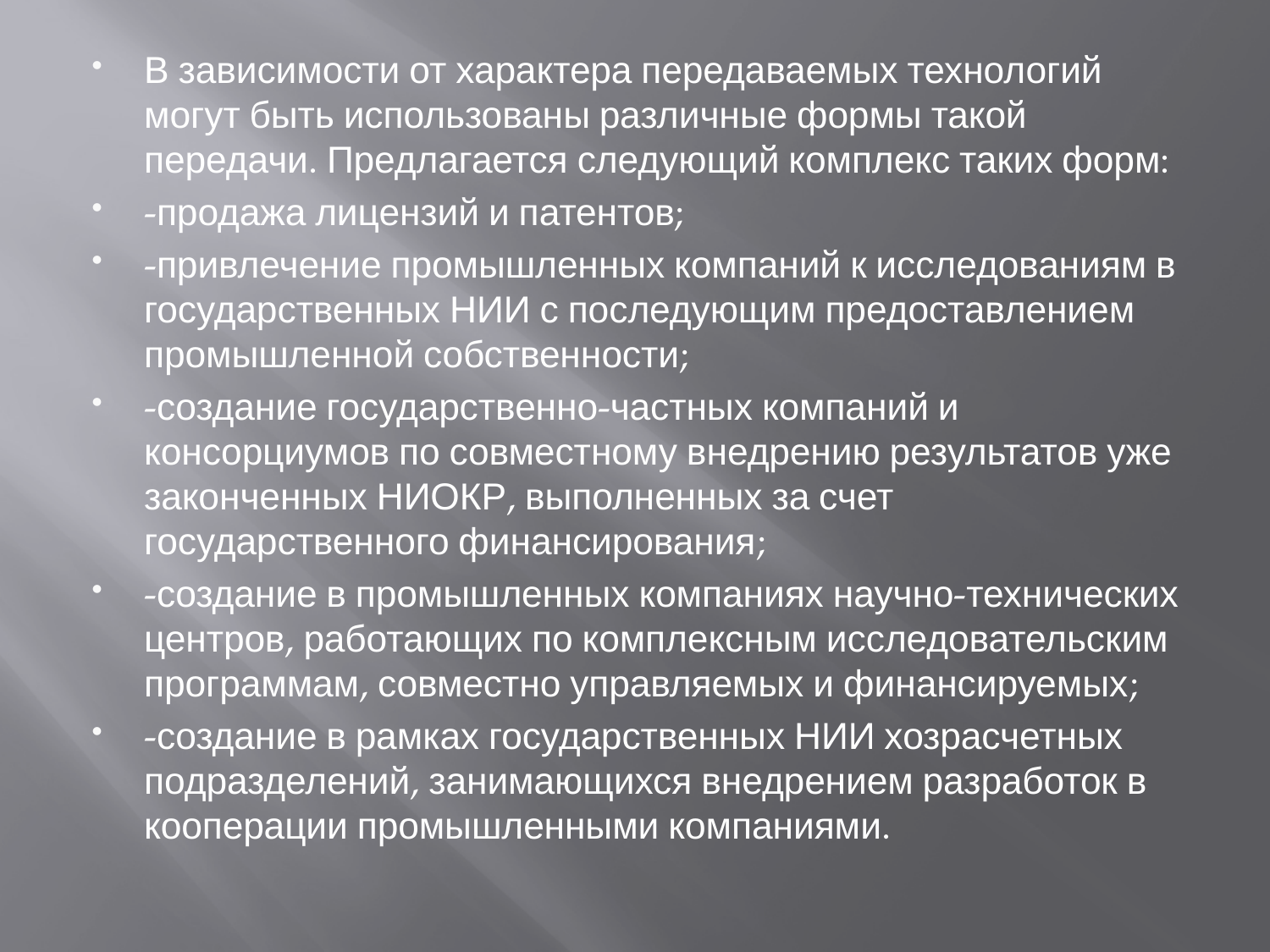

#
В зависимости от характера передаваемых технологий могут быть использованы различные формы такой передачи. Предлагается следующий комплекс таких форм:
-продажа лицензий и патентов;
-привлечение промышленных компаний к исследованиям в государственных НИИ с последующим предоставлением промышленной собственности;
-создание государственно-частных компаний и консорциумов по совместному внедрению результатов уже законченных НИОКР, выполненных за счет государственного финансирования;
-создание в промышленных компаниях научно-технических центров, работающих по комплексным исследовательским программам, совместно управляемых и финансируемых;
-создание в рамках государственных НИИ хозрасчетных подразделений, занимающихся внедрением разработок в кооперации промышленными компаниями.